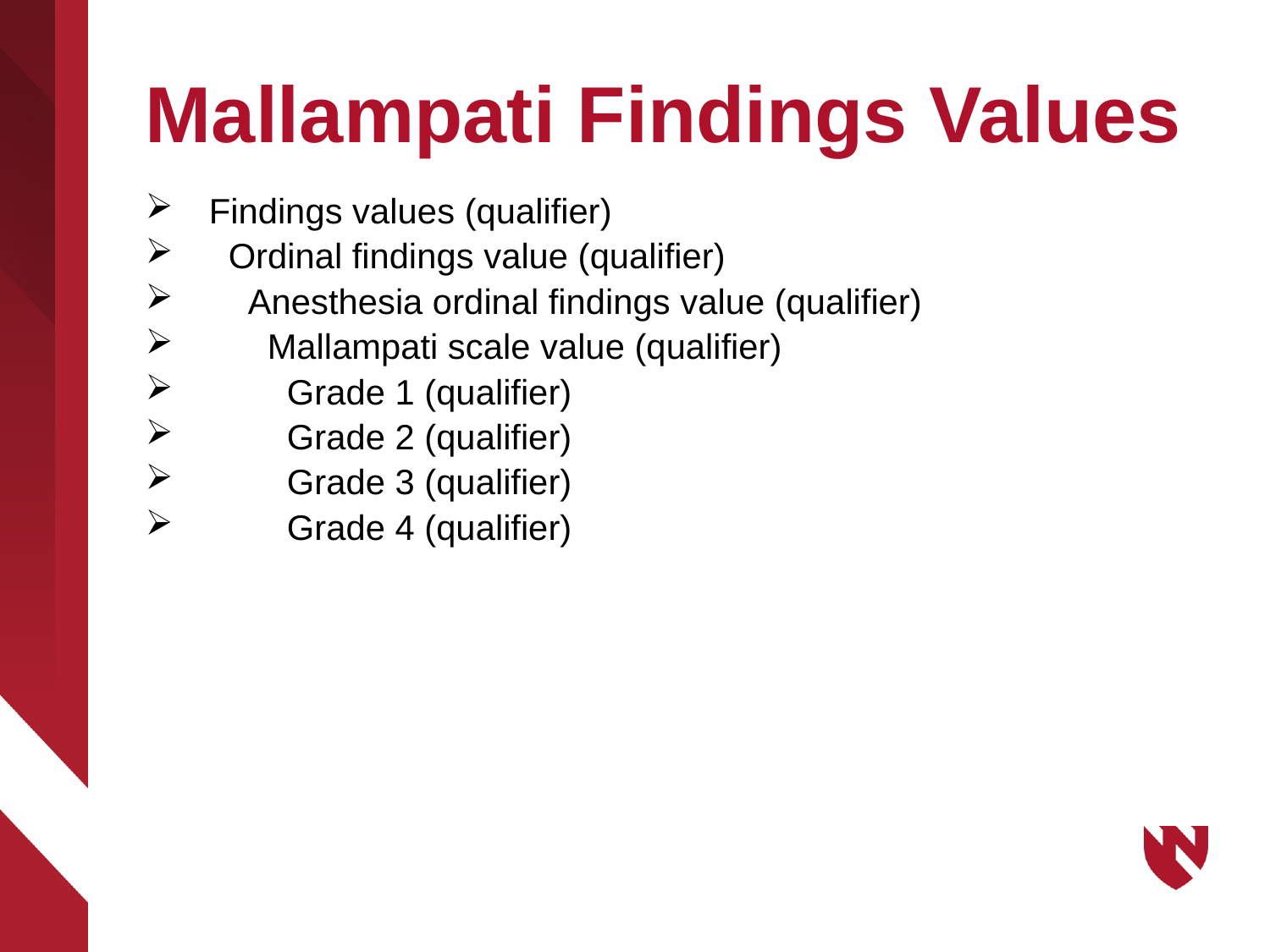

# Mallampati Findings Values
Findings values (qualifier)
  Ordinal findings value (qualifier)
    Anesthesia ordinal findings value (qualifier)
      Mallampati scale value (qualifier)
        Grade 1 (qualifier)
        Grade 2 (qualifier)
        Grade 3 (qualifier)
        Grade 4 (qualifier)